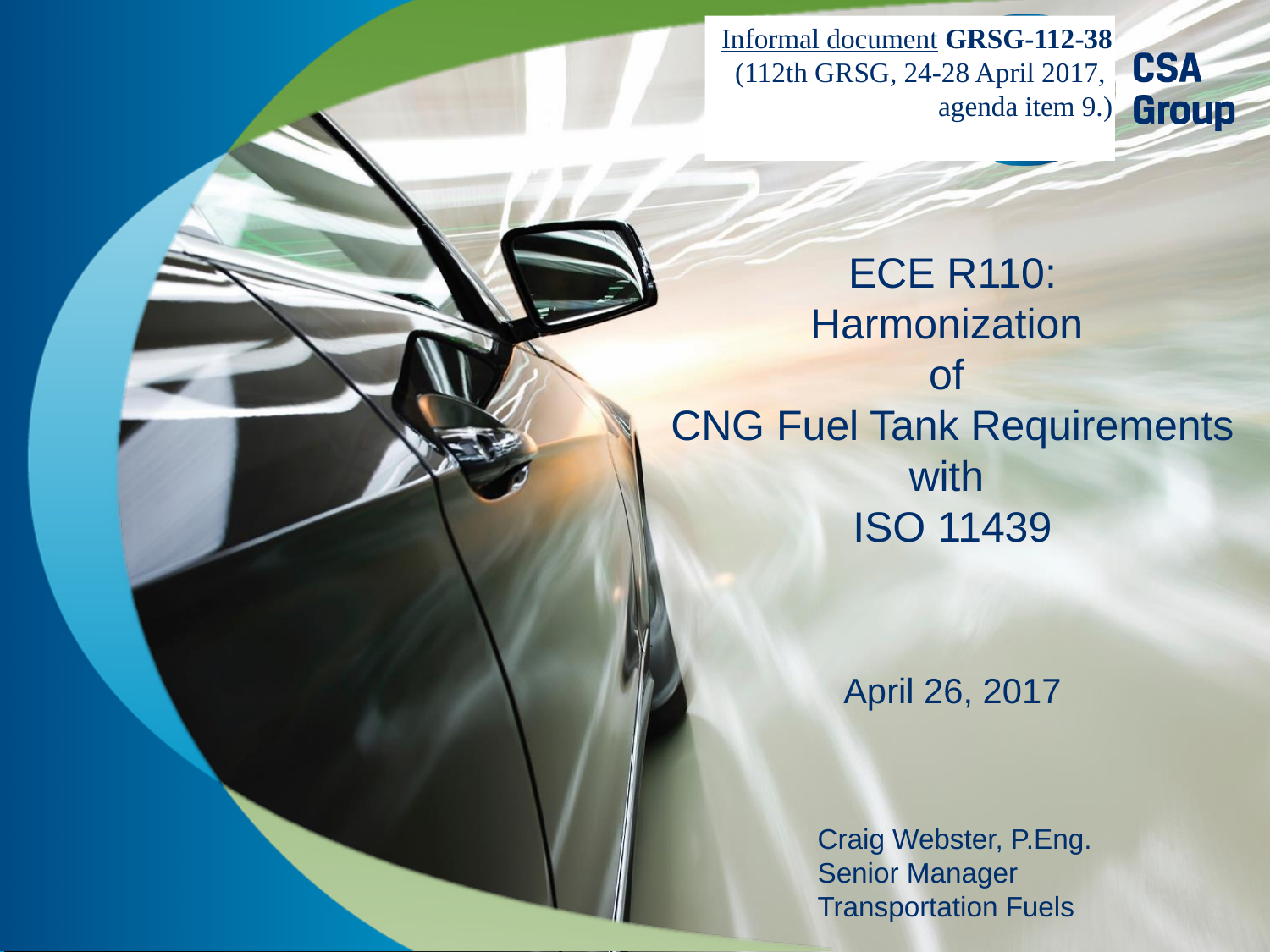

Informal document GRSG-112-38
(112th GRSG, 24-28 April 2017,
agenda item 9.)

# ECE R110: Harmonization of CNG Fuel Tank Requirements with ISO 11439 April 26, 2017

Craig Webster, P.Eng.
Senior Manager
Transportation Fuels